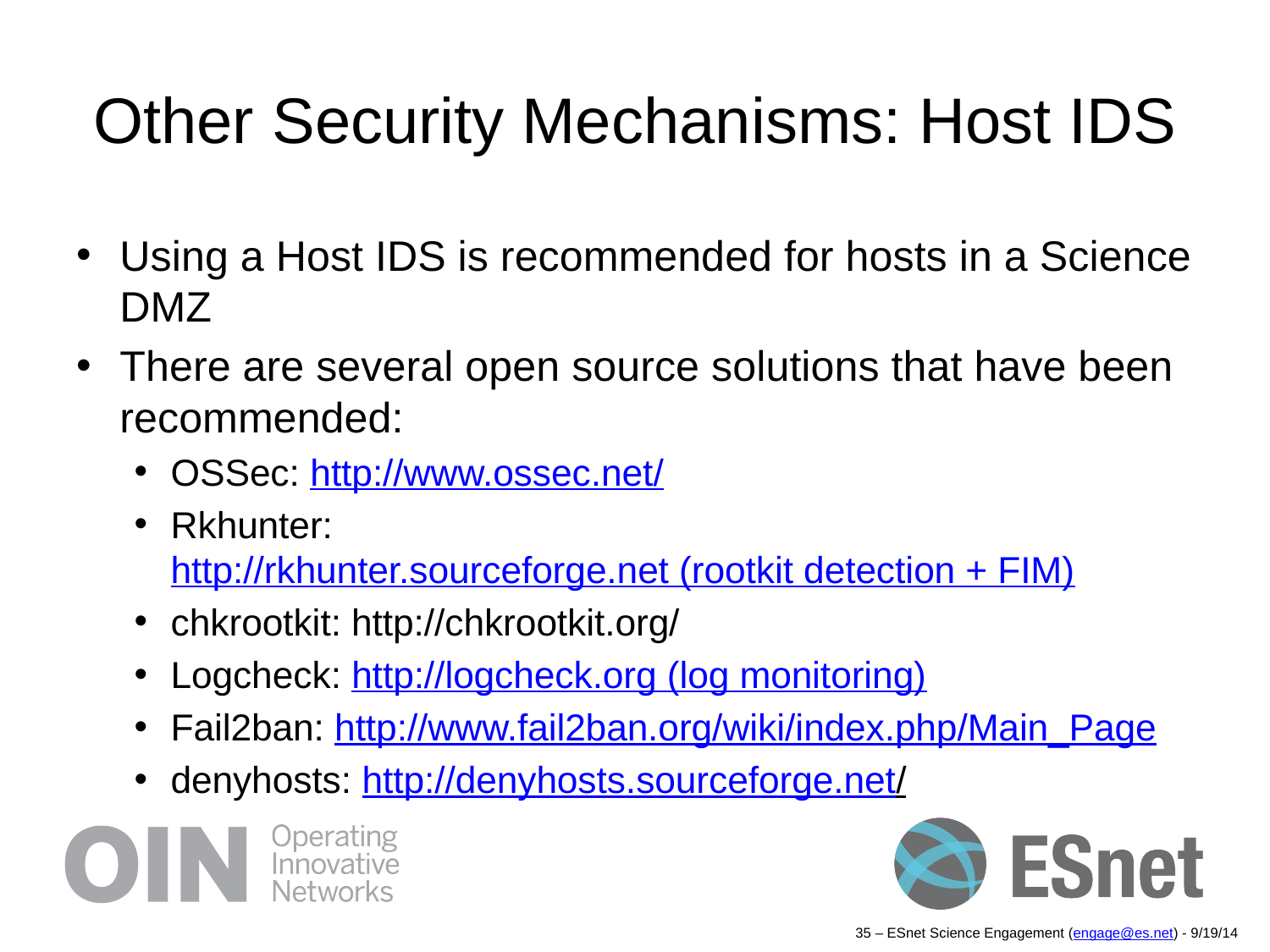

# Other Security Mechanisms: Host IDS
Using a Host IDS is recommended for hosts in a Science DMZ
There are several open source solutions that have been recommended:
OSSec: http://www.ossec.net/
Rkhunter: http://rkhunter.sourceforge.net (rootkit detection + FIM)
chkrootkit: http://chkrootkit.org/
Logcheck: http://logcheck.org (log monitoring)
Fail2ban: http://www.fail2ban.org/wiki/index.php/Main_Page
denyhosts: http://denyhosts.sourceforge.net/

35 – ESnet Science Engagement (engage@es.net) - 9/19/14